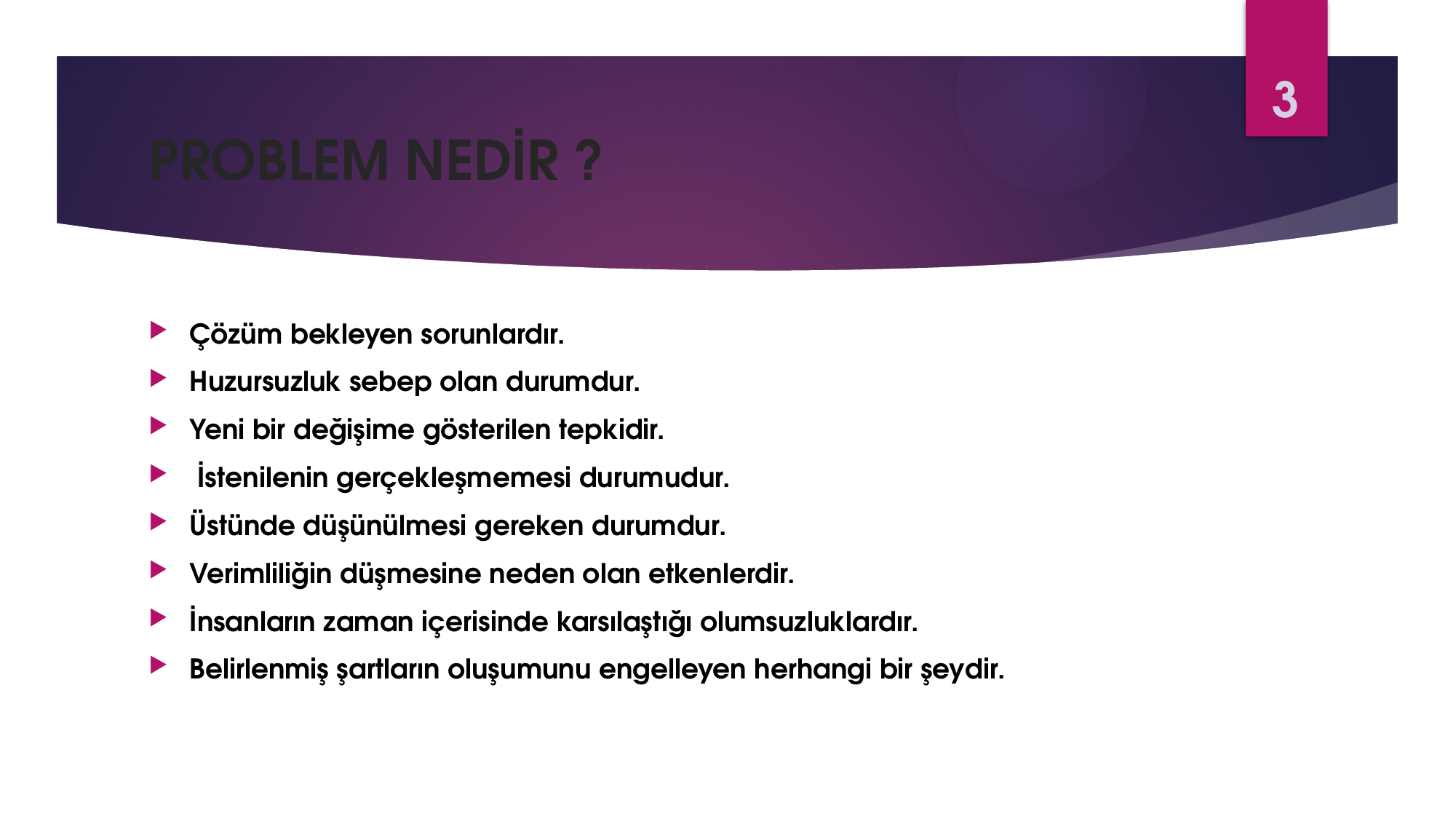

3
# PROBLEM NEDİR ?
Çözüm bekleyen sorunlardır.
Huzursuzluk sebep olan durumdur.
Yeni bir değişime gösterilen tepkidir.
 İstenilenin gerçekleşmemesi durumudur.
Üstünde düşünülmesi gereken durumdur.
Verimliliğin düşmesine neden olan etkenlerdir.
İnsanların zaman içerisinde karsılaştığı olumsuzluklardır.
Belirlenmiş şartların oluşumunu engelleyen herhangi bir şeydir.